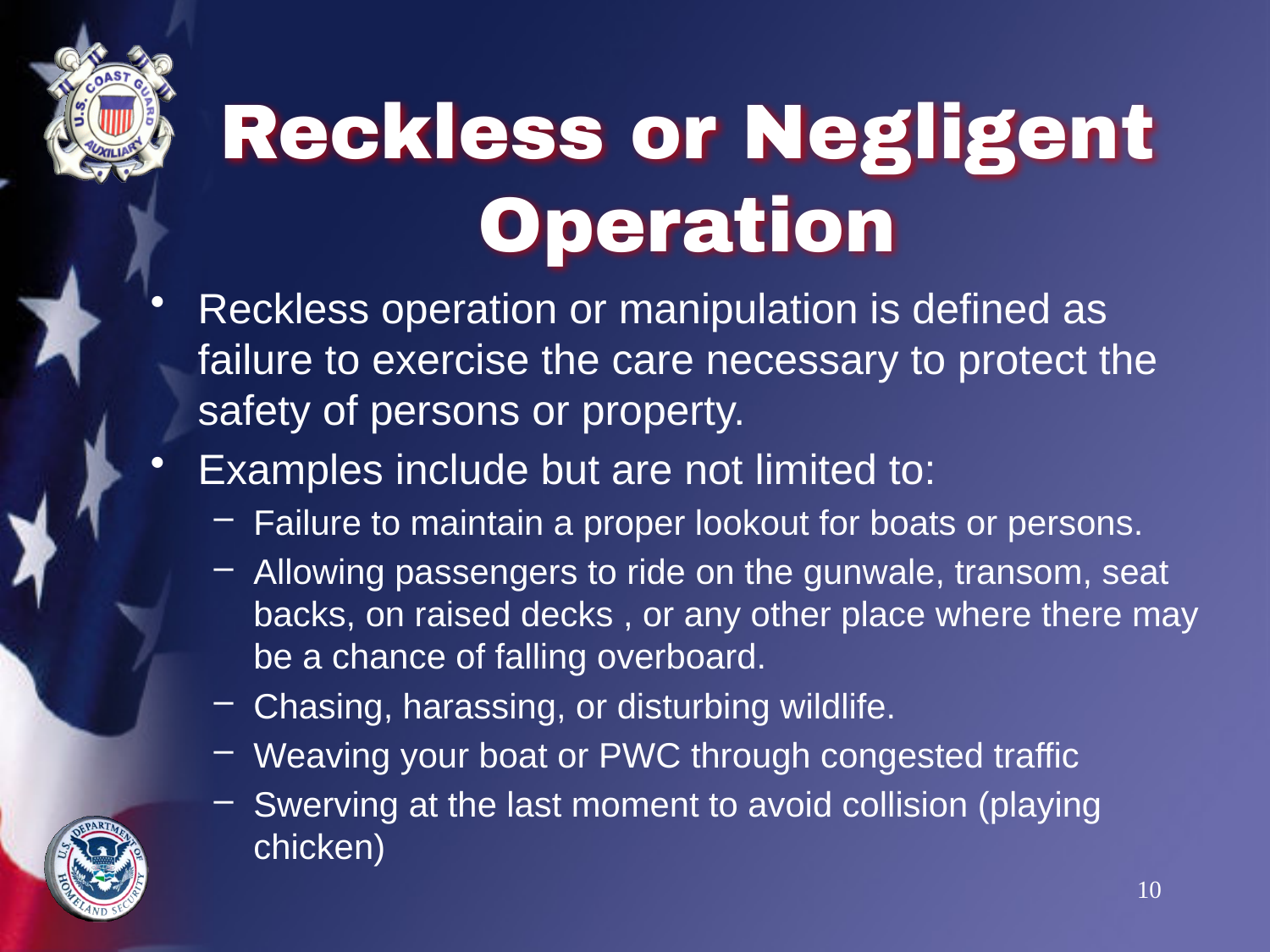

# Reckless or Negligent Operation
Reckless operation or manipulation is defined as failure to exercise the care necessary to protect the safety of persons or property.
Examples include but are not limited to:
Failure to maintain a proper lookout for boats or persons.
Allowing passengers to ride on the gunwale, transom, seat backs, on raised decks , or any other place where there may be a chance of falling overboard.
Chasing, harassing, or disturbing wildlife.
Weaving your boat or PWC through congested traffic
Swerving at the last moment to avoid collision (playing chicken)

10